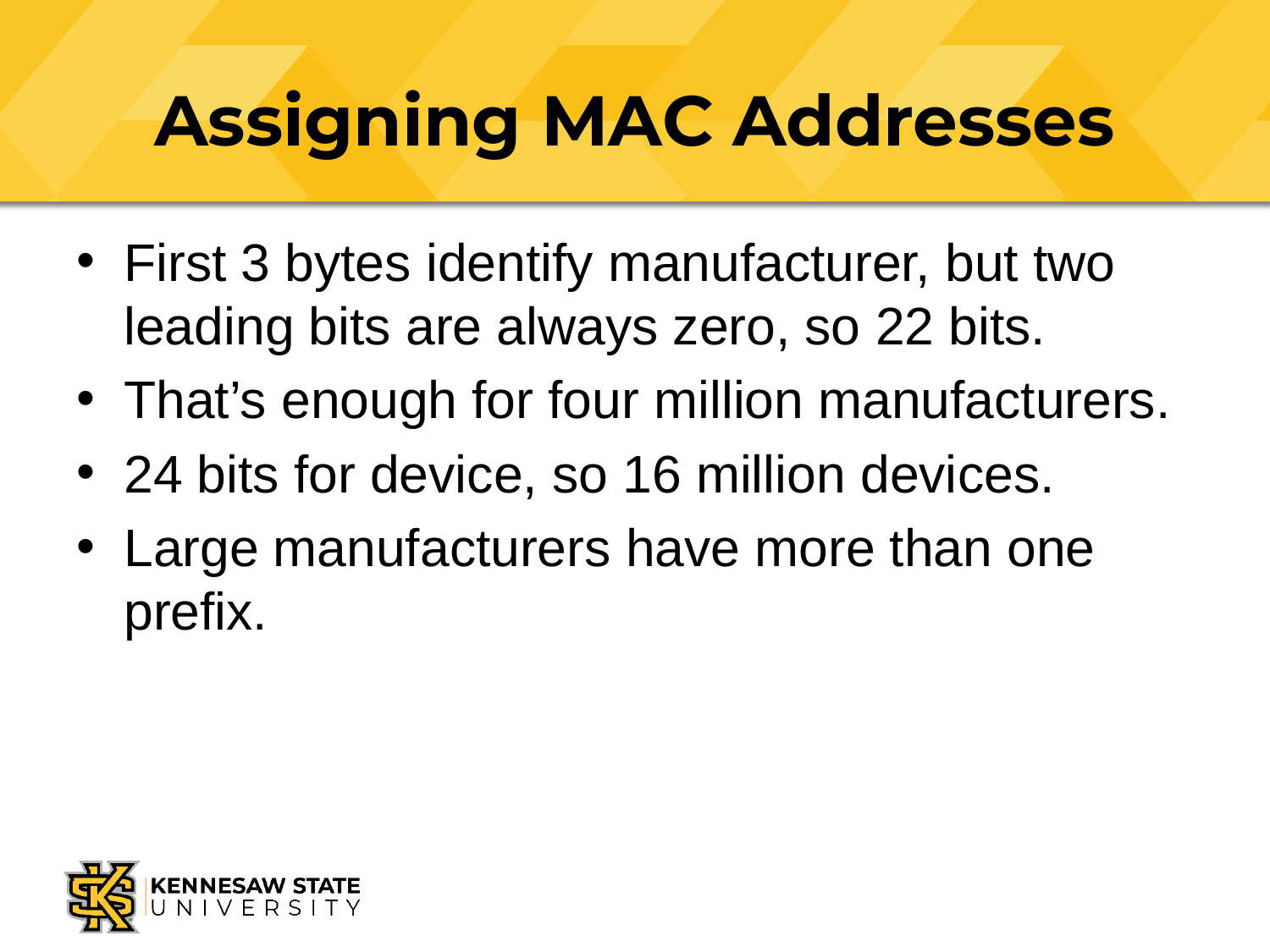

# Assigning MAC Addresses
First 3 bytes identify manufacturer, but two leading bits are always zero, so 22 bits.
That’s enough for four million manufacturers.
24 bits for device, so 16 million devices.
Large manufacturers have more than one prefix.